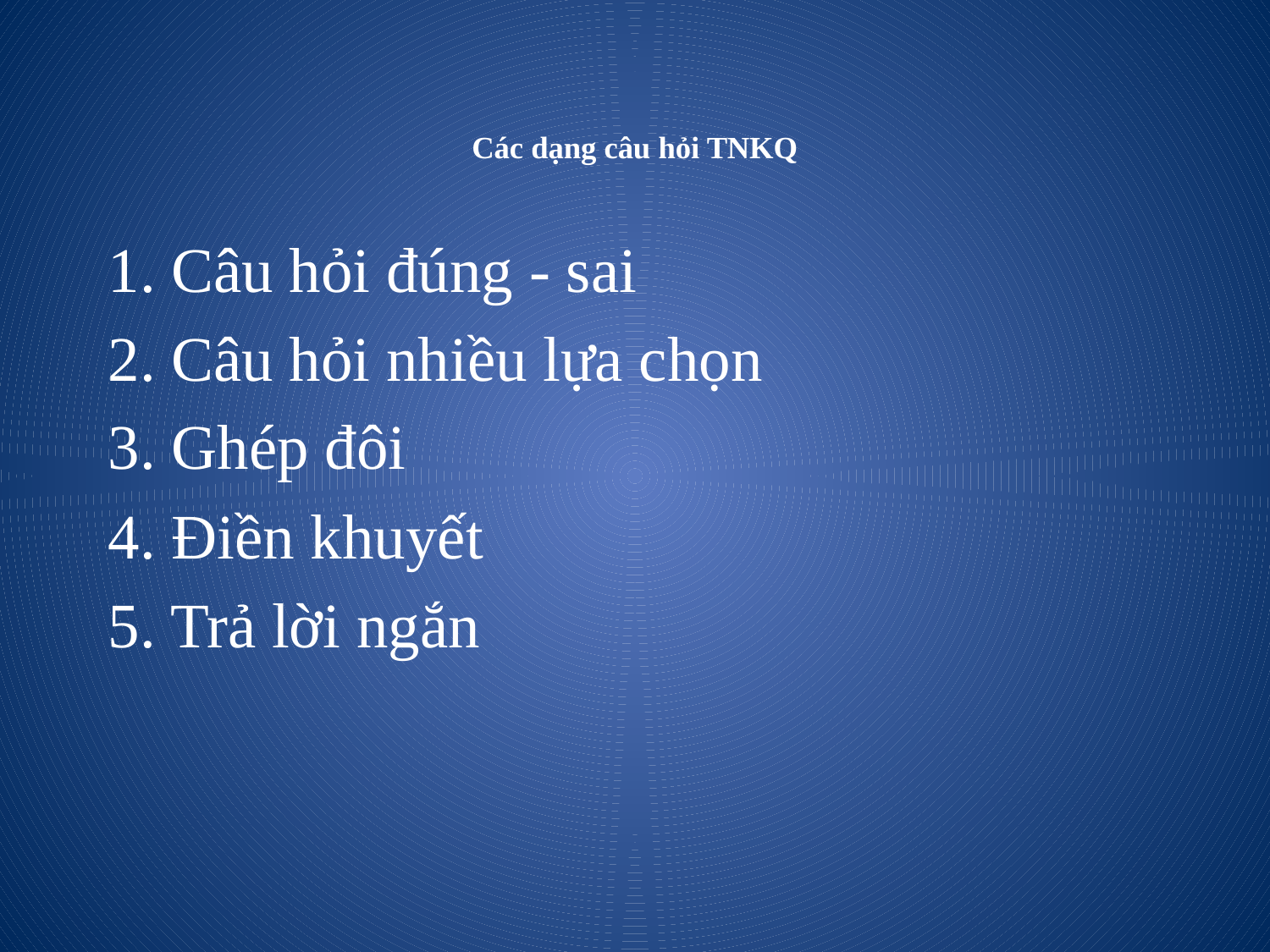

# Các dạng câu hỏi TNKQ
1. Câu hỏi đúng - sai
2. Câu hỏi nhiều lựa chọn
3. Ghép đôi
4. Điền khuyết
5. Trả lời ngắn